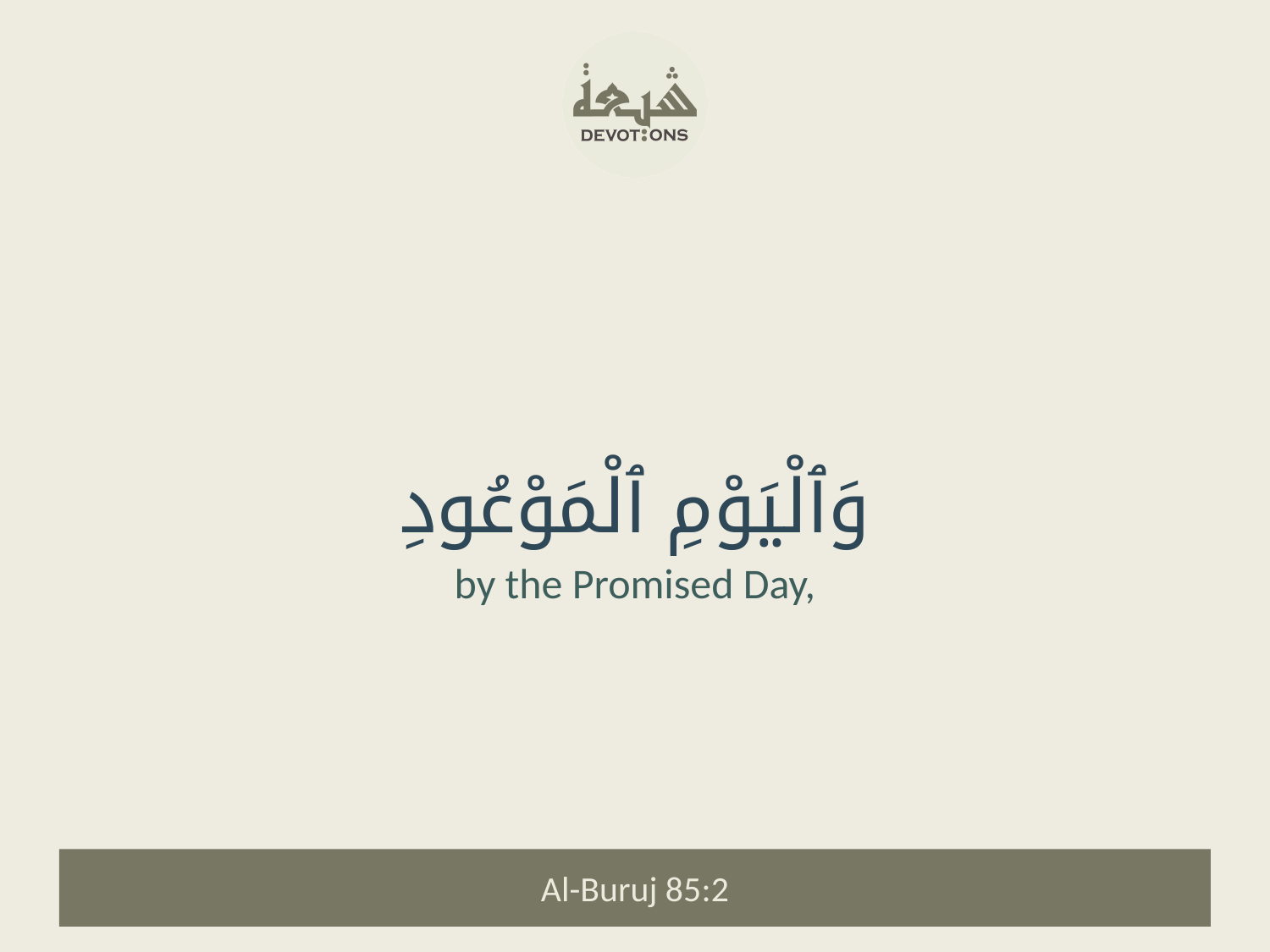

وَٱلْيَوْمِ ٱلْمَوْعُودِ
by the Promised Day,
Al-Buruj 85:2